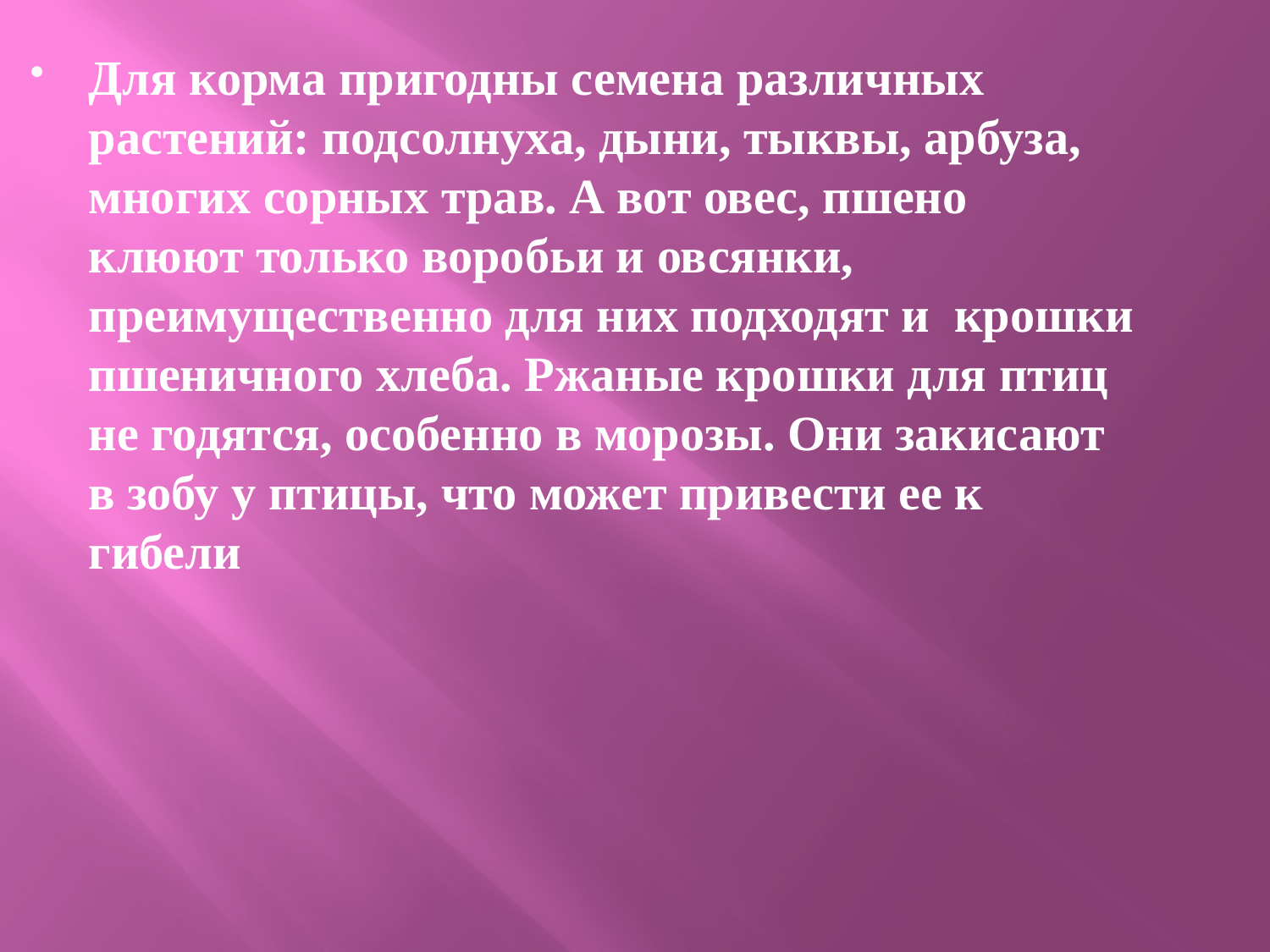

Для корма пригодны семена различных растений: подсолнуха, дыни, тыквы, арбуза, многих сорных трав. А вот овес, пшено клюют только воробьи и овсянки, преимущественно для них подходят и  крошки пшеничного хлеба. Ржаные крошки для птиц не годятся, особенно в морозы. Они закисают в зобу у птицы, что может привести ее к гибели